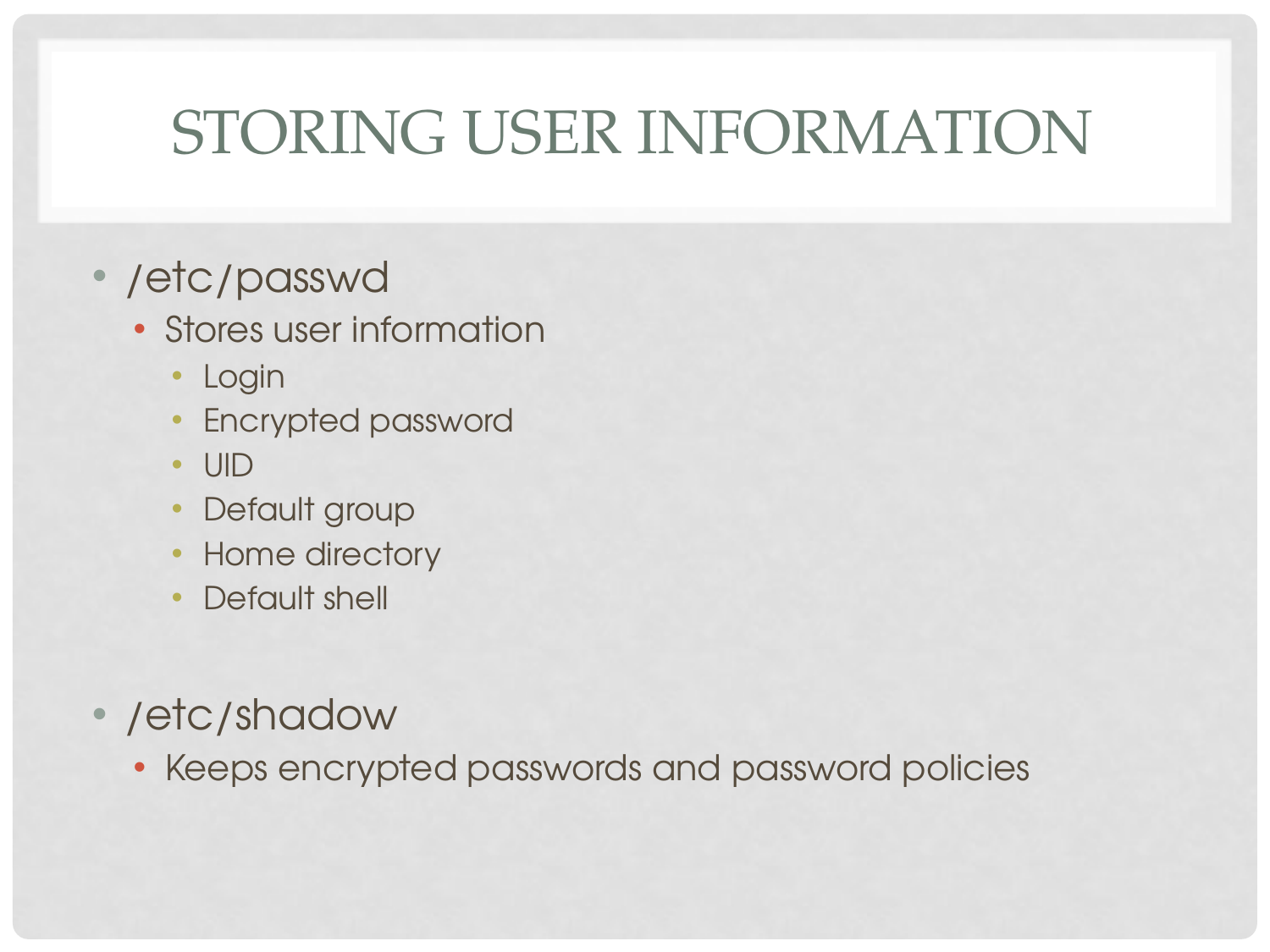

# Storing user information
/etc/passwd
Stores user information
Login
Encrypted password
UID
Default group
Home directory
Default shell

/etc/shadow
Keeps encrypted passwords and password policies